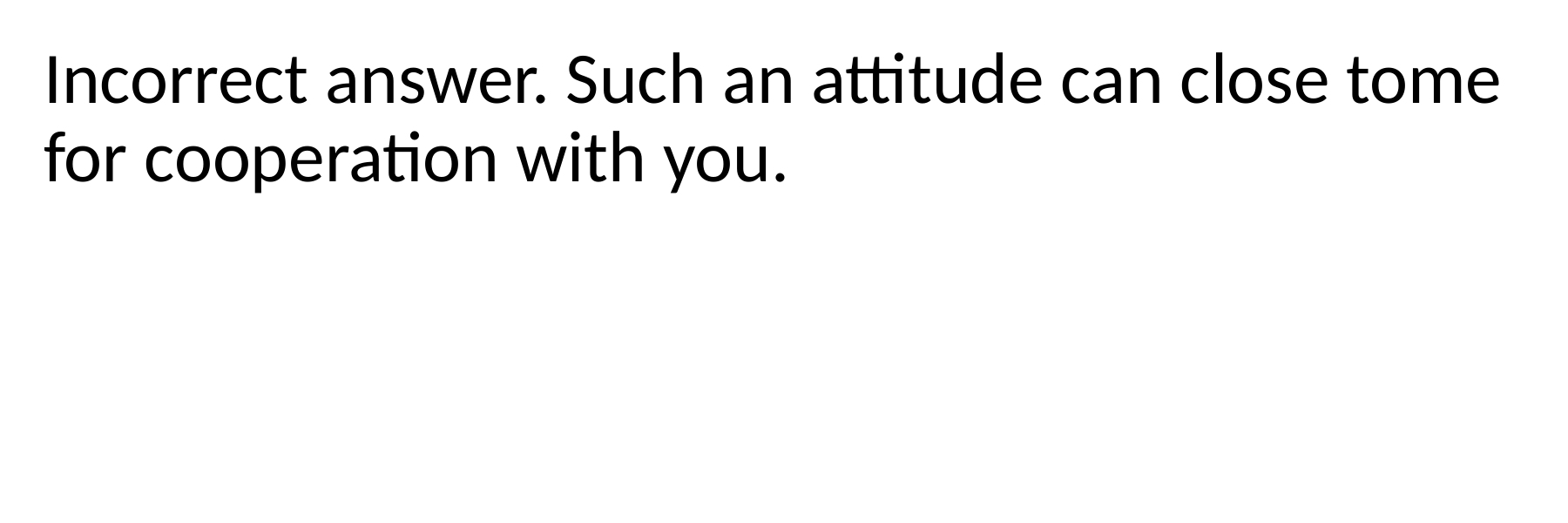

Incorrect answer. Such an attitude can close tome for cooperation with you.